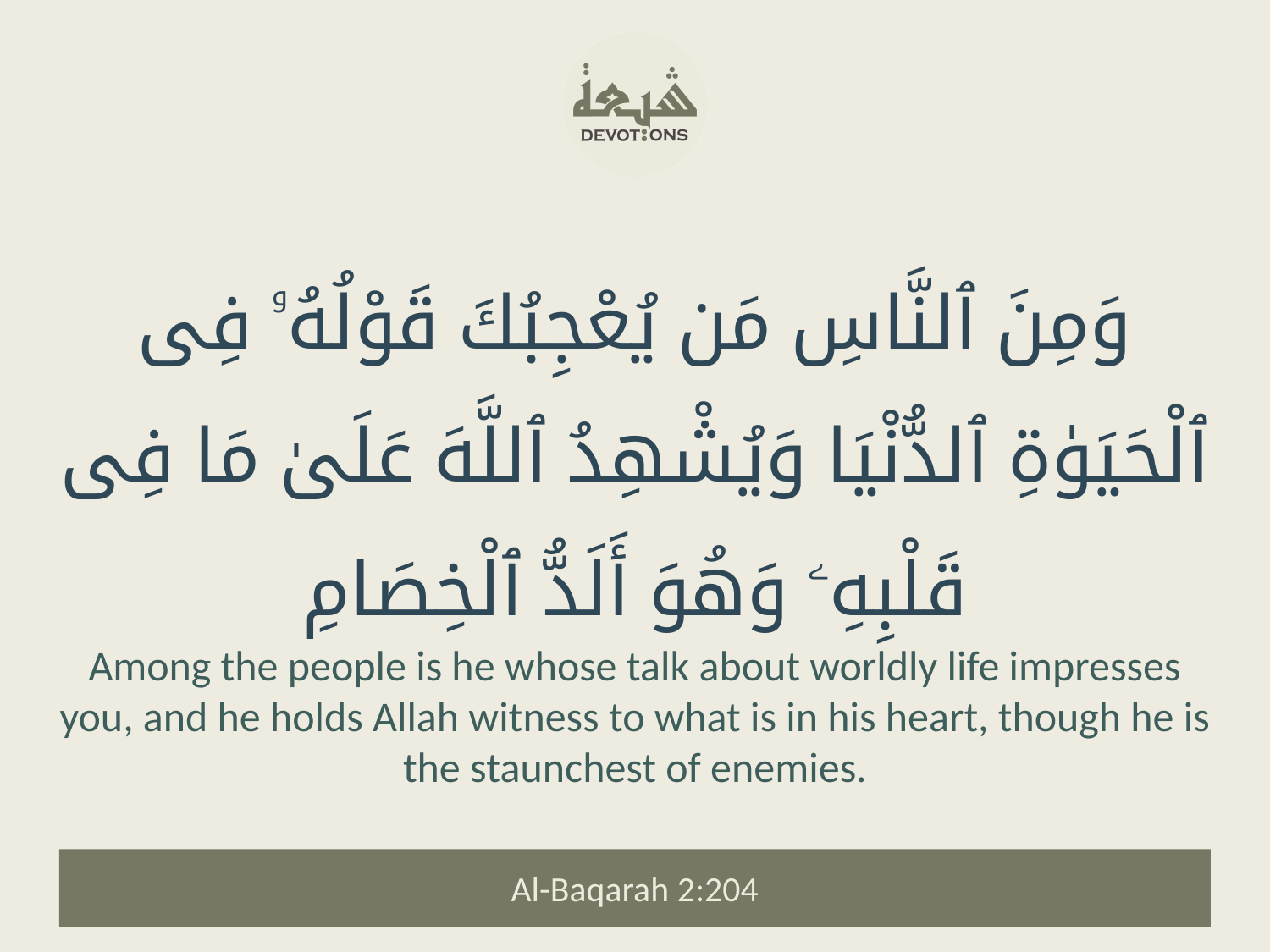

وَمِنَ ٱلنَّاسِ مَن يُعْجِبُكَ قَوْلُهُۥ فِى ٱلْحَيَوٰةِ ٱلدُّنْيَا وَيُشْهِدُ ٱللَّهَ عَلَىٰ مَا فِى قَلْبِهِۦ وَهُوَ أَلَدُّ ٱلْخِصَامِ
Among the people is he whose talk about worldly life impresses you, and he holds Allah witness to what is in his heart, though he is the staunchest of enemies.
Al-Baqarah 2:204